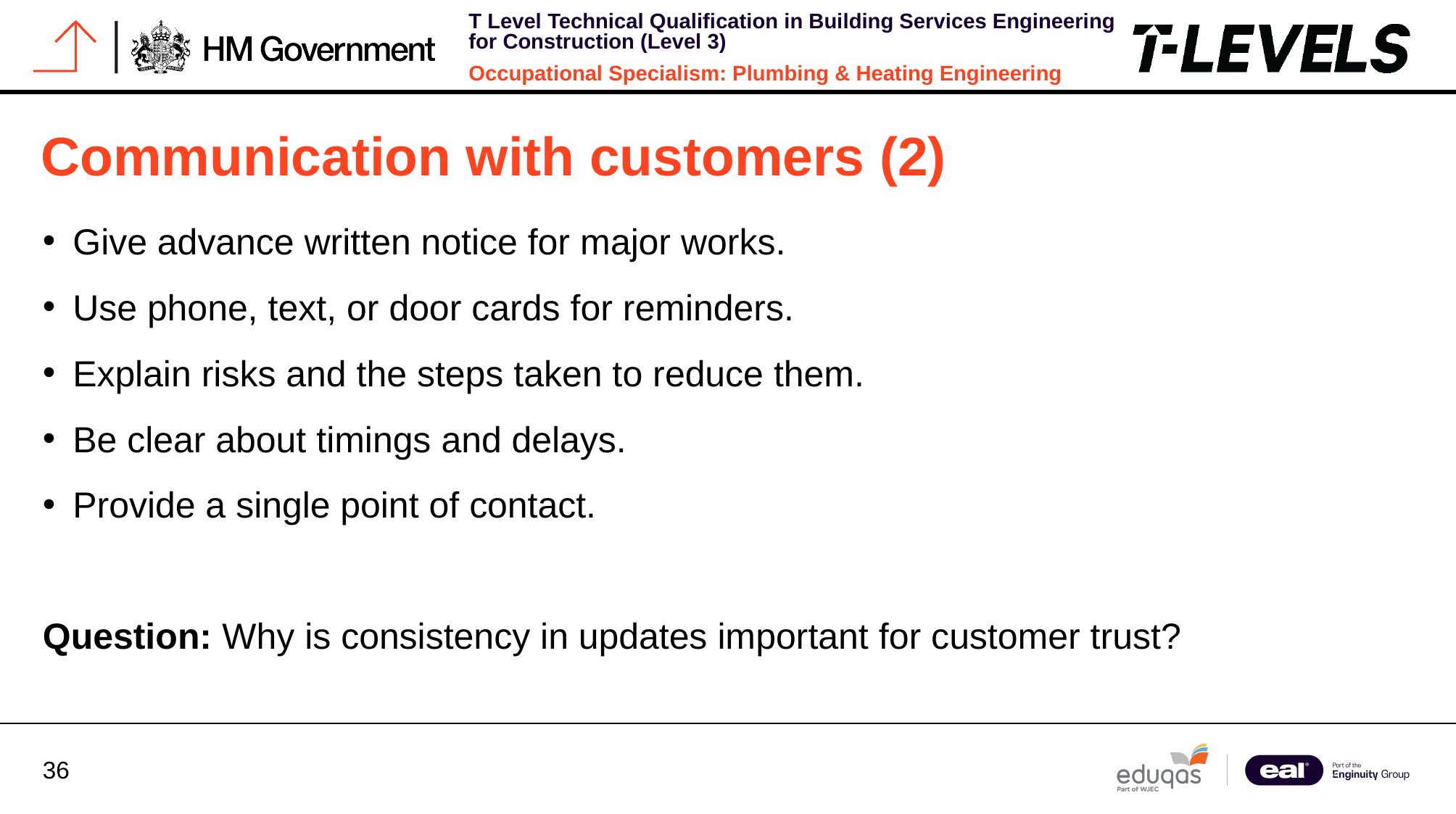

# Communication with customers (2)
Give advance written notice for major works.
Use phone, text, or door cards for reminders.
Explain risks and the steps taken to reduce them.
Be clear about timings and delays.
Provide a single point of contact.

Question: Why is consistency in updates important for customer trust?